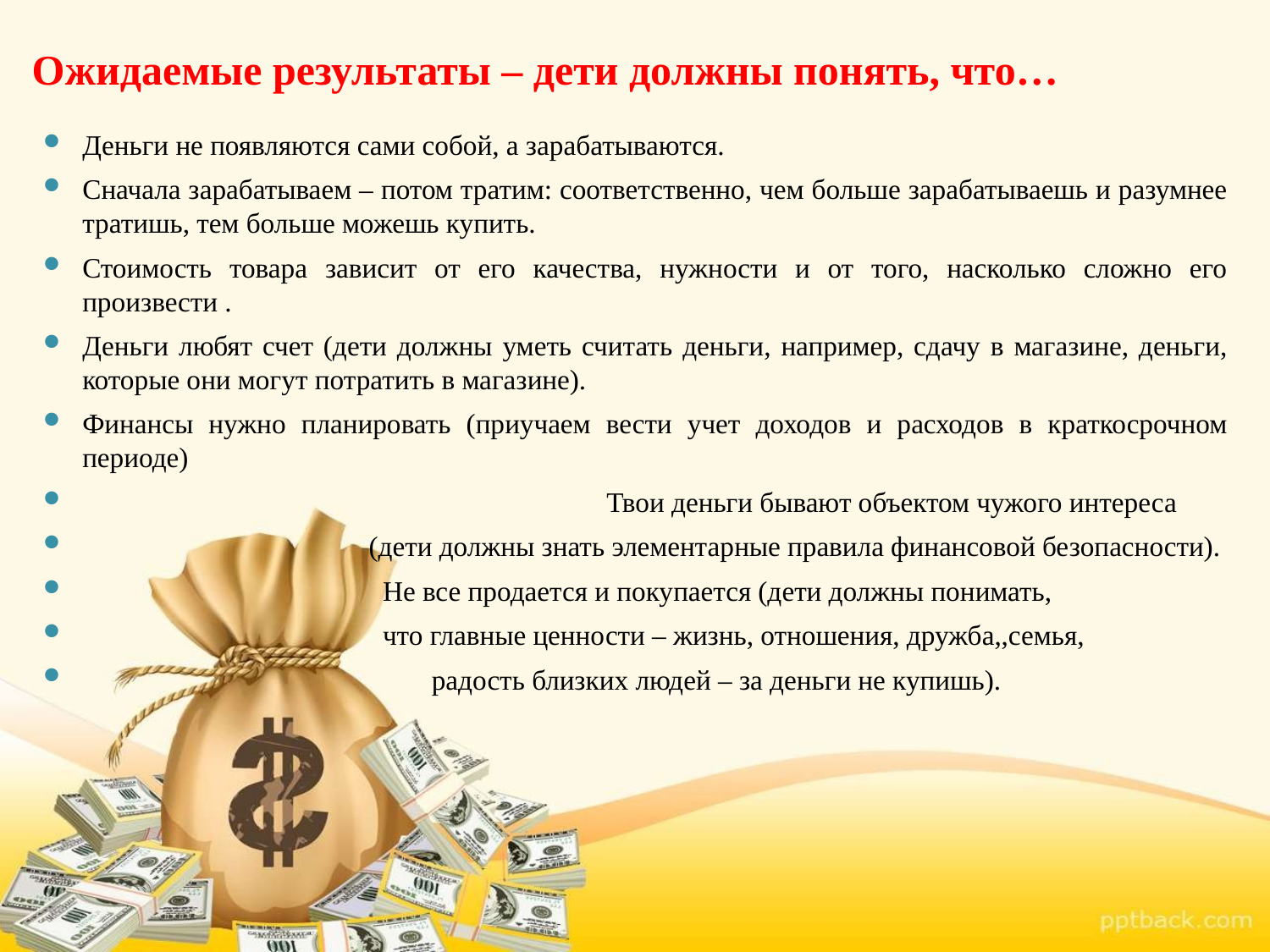

# Ожидаемые результаты – дети должны понять, что…
Деньги не появляются сами собой, а зарабатываются.
Сначала зарабатываем – потом тратим: соответственно, чем больше зарабатываешь и разумнее тратишь, тем больше можешь купить.
Стоимость товара зависит от его качества, нужности и от того, насколько сложно его произвести .
Деньги любят счет (дети должны уметь считать деньги, например, сдачу в магазине, деньги, которые они могут потратить в магазине).
Финансы нужно планировать (приучаем вести учет доходов и расходов в краткосрочном периоде)
                                                                           Твои деньги бывают объектом чужого интереса
                                         (дети должны знать элементарные правила финансовой безопасности).
                                           Не все продается и покупается (дети должны понимать,
                                           что главные ценности – жизнь, отношения, дружба,,семья,
                                                  радость близких людей – за деньги не купишь).